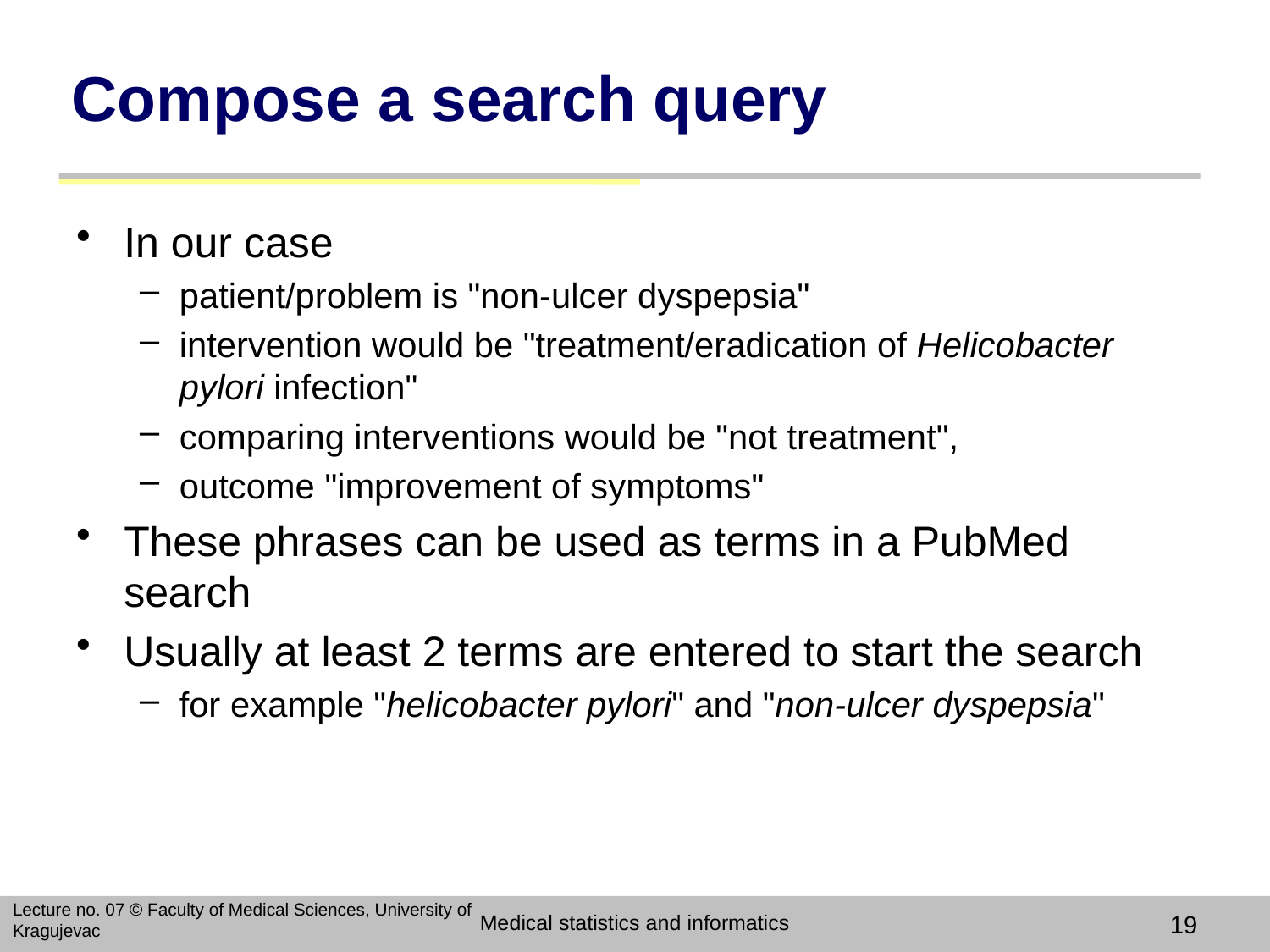

# Compose a search query
In our case
patient/problem is "non-ulcer dyspepsia"
intervention would be "treatment/eradication of Helicobacter pylori infection"
comparing interventions would be "not treatment",
outcome "improvement of symptoms"
These phrases can be used as terms in a PubMed search
Usually at least 2 terms are entered to start the search
for example "helicobacter pylori" and "non-ulcer dyspepsia"
Lecture no. 07 © Faculty of Medical Sciences, University of Kragujevac
Medical statistics and informatics
19